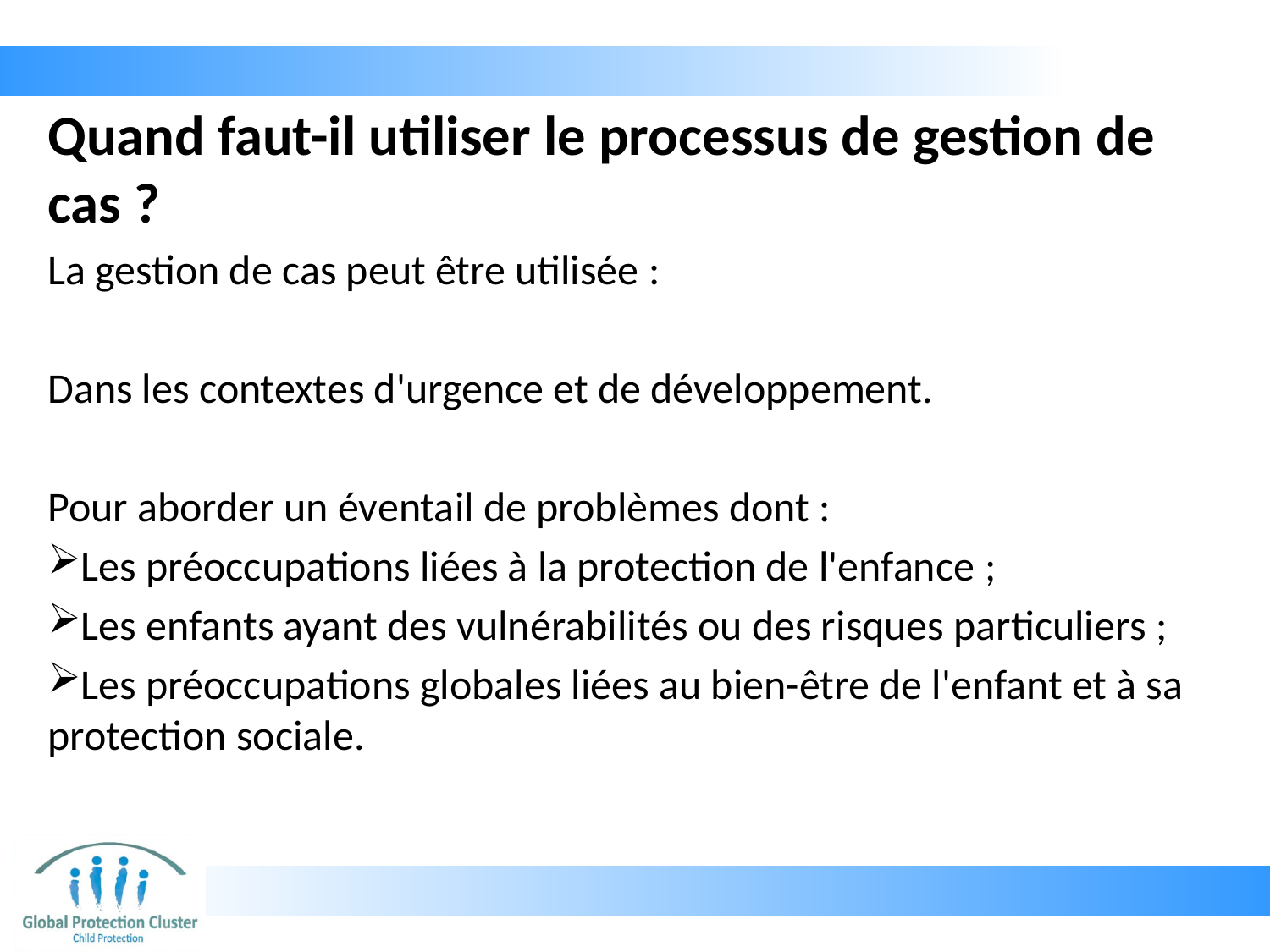

# Quand faut-il utiliser le processus de gestion de cas ?
La gestion de cas peut être utilisée :

Dans les contextes d'urgence et de développement.

Pour aborder un éventail de problèmes dont :
Les préoccupations liées à la protection de l'enfance ;
Les enfants ayant des vulnérabilités ou des risques particuliers ;
Les préoccupations globales liées au bien-être de l'enfant et à sa protection sociale.